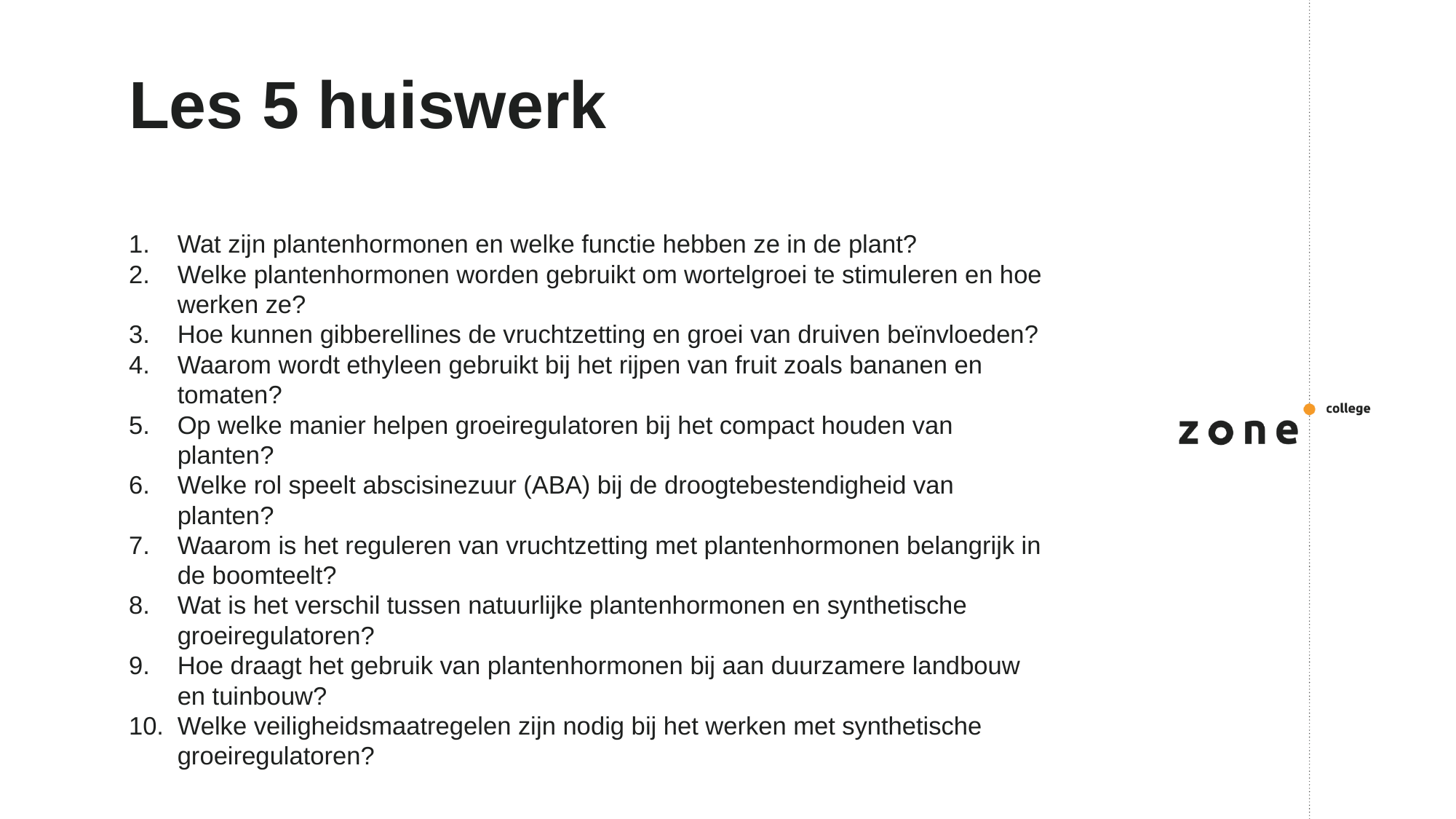

# Les 5 huiswerk
Wat zijn plantenhormonen en welke functie hebben ze in de plant?
Welke plantenhormonen worden gebruikt om wortelgroei te stimuleren en hoe werken ze?
Hoe kunnen gibberellines de vruchtzetting en groei van druiven beïnvloeden?
Waarom wordt ethyleen gebruikt bij het rijpen van fruit zoals bananen en tomaten?
Op welke manier helpen groeiregulatoren bij het compact houden van planten?
Welke rol speelt abscisinezuur (ABA) bij de droogtebestendigheid van planten?
Waarom is het reguleren van vruchtzetting met plantenhormonen belangrijk in de boomteelt?
Wat is het verschil tussen natuurlijke plantenhormonen en synthetische groeiregulatoren?
Hoe draagt het gebruik van plantenhormonen bij aan duurzamere landbouw en tuinbouw?
Welke veiligheidsmaatregelen zijn nodig bij het werken met synthetische groeiregulatoren?